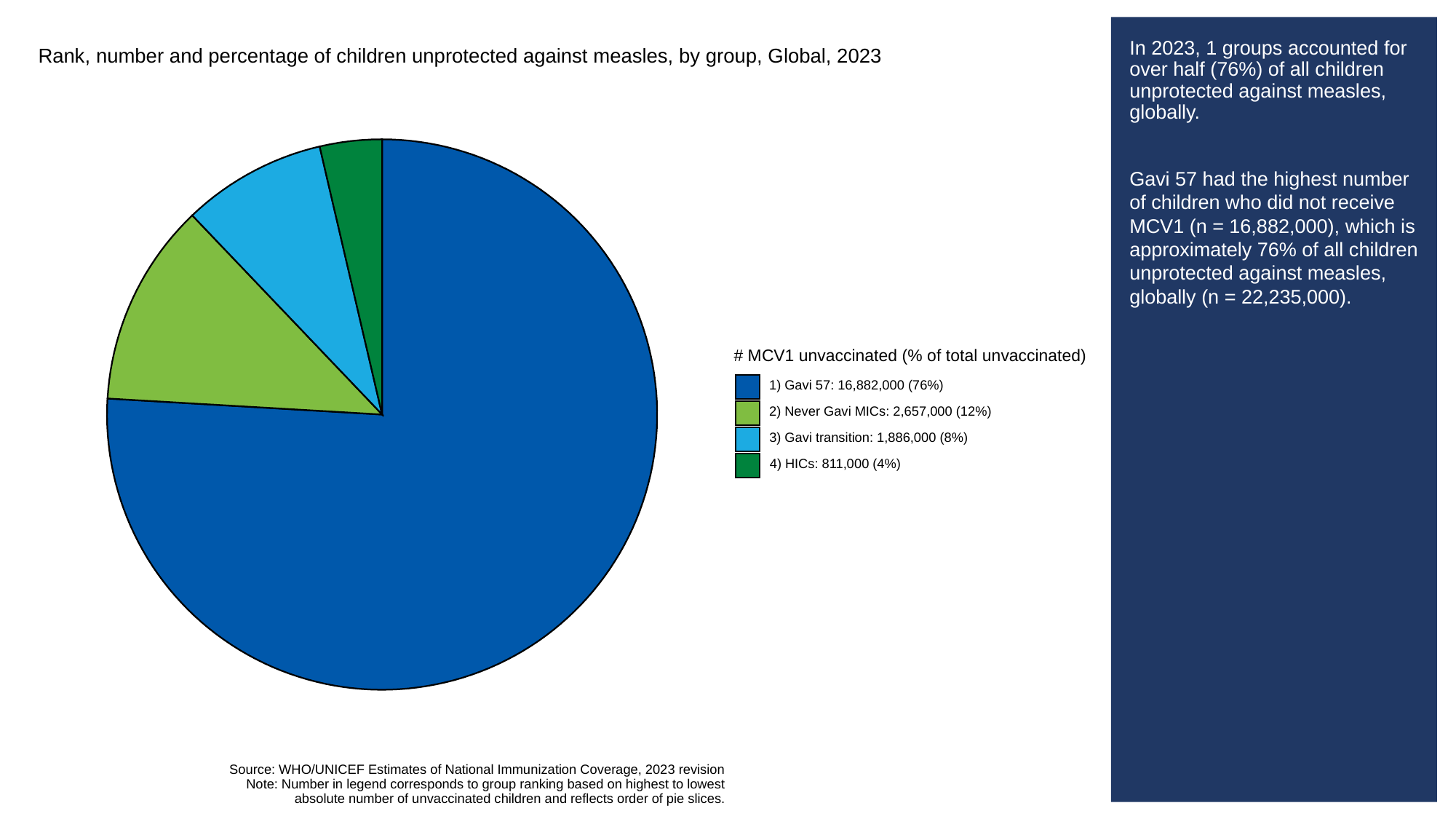

# In 2023, 1 groups accounted for over half (76%) of all children unprotected against measles, globally.

Gavi 57 had the highest number of children who did not receive MCV1 (n = 16,882,000), which is approximately 76% of all children unprotected against measles, globally (n = 22,235,000).

Rank, number and percentage of children unprotected against measles, by group, Global, 2023

# MCV1 unvaccinated (% of total unvaccinated)

1) Gavi 57: 16,882,000 (76%)

2) Never Gavi MICs: 2,657,000 (12%)

3) Gavi transition: 1,886,000 (8%)

4) HICs: 811,000 (4%)
Source: WHO/UNICEF Estimates of National Immunization Coverage, 2023 revision
Note: Number in legend corresponds to group ranking based on highest to lowest
absolute number of unvaccinated children and reflects order of pie slices.